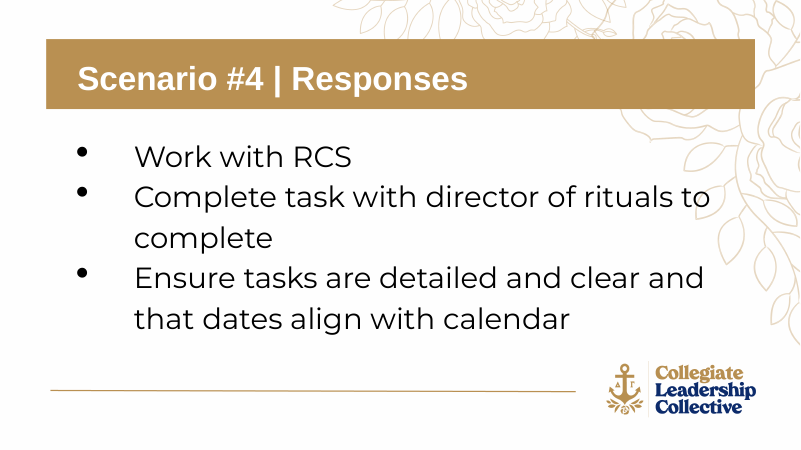

Scenario #4 | Responses
Work with RCS
Complete task with director of rituals to complete
Ensure tasks are detailed and clear and that dates align with calendar